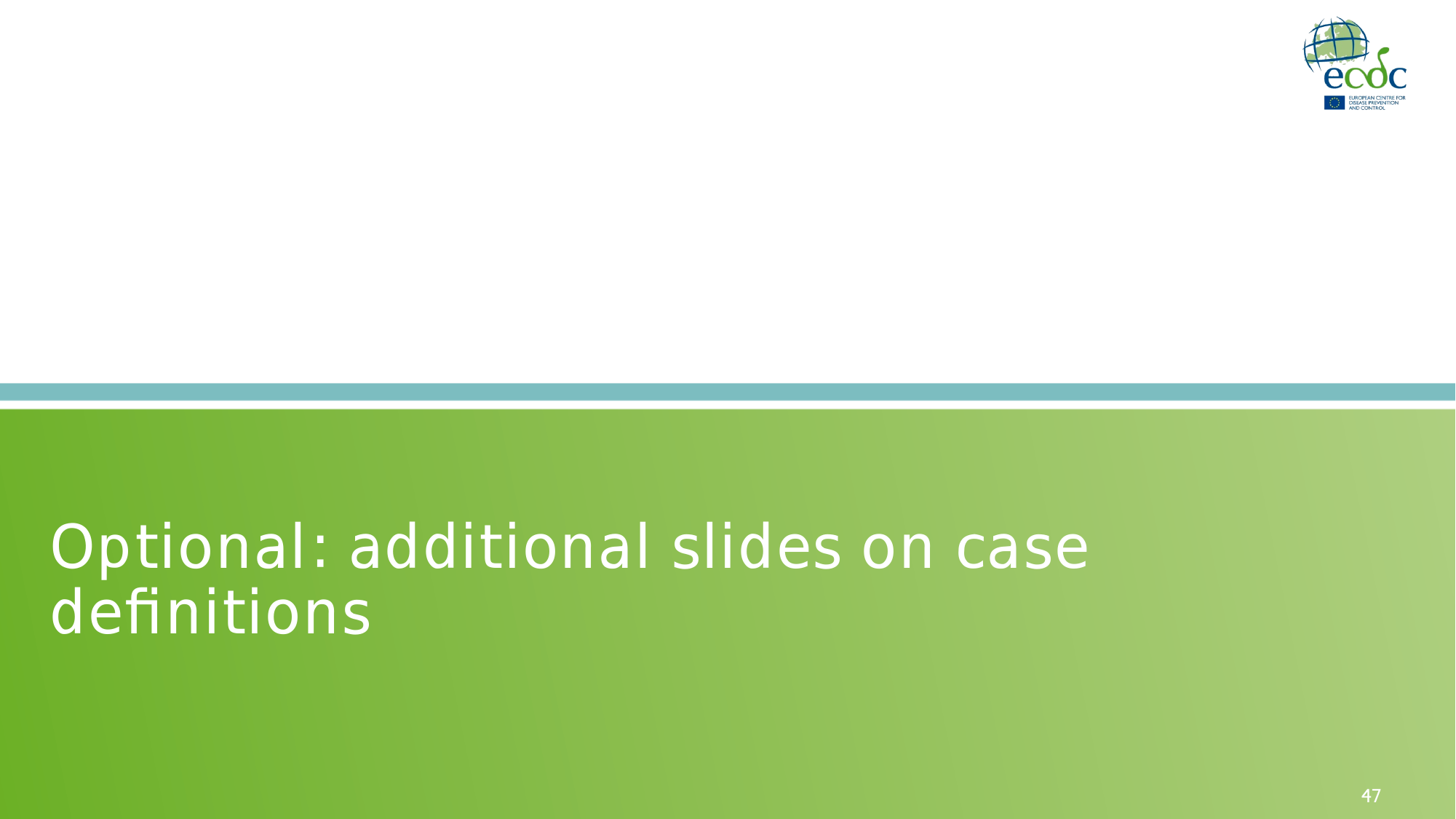

# Optional: additional slides on case definitions
47